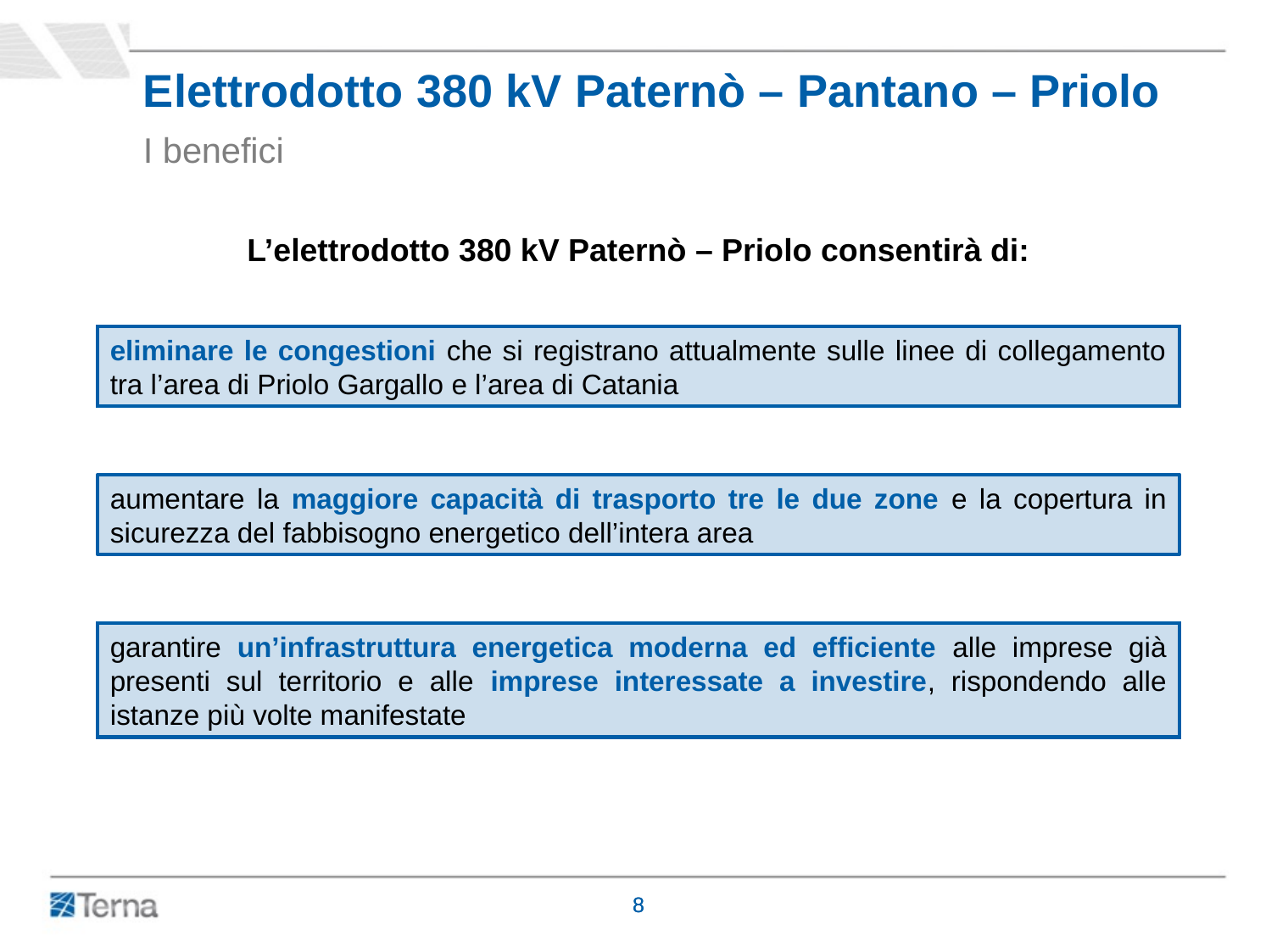

Elettrodotto 380 kV Paternò – Pantano – Priolo
I benefici
L’elettrodotto 380 kV Paternò – Priolo consentirà di:
eliminare le congestioni che si registrano attualmente sulle linee di collegamento tra l’area di Priolo Gargallo e l’area di Catania
aumentare la maggiore capacità di trasporto tre le due zone e la copertura in sicurezza del fabbisogno energetico dell’intera area
garantire un’infrastruttura energetica moderna ed efficiente alle imprese già presenti sul territorio e alle imprese interessate a investire, rispondendo alle istanze più volte manifestate
8
8